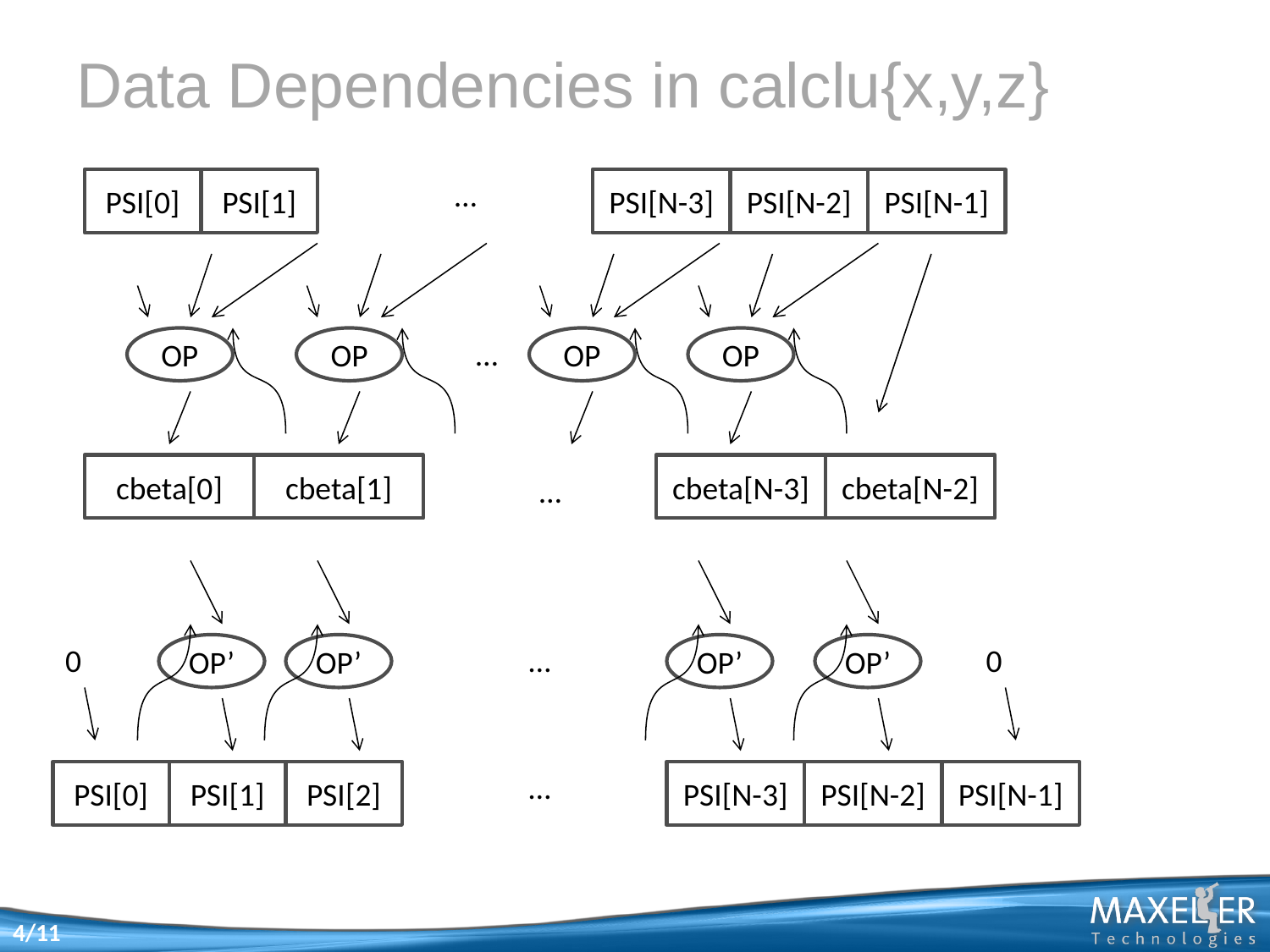

# Data Dependencies in calclu{x,y,z}
PSI[0]
PSI[1]
…
PSI[N-3]
PSI[N-2]
PSI[N-1]
OP
OP
…
OP
OP
cbeta[0]
cbeta[1]
cbeta[N-3]
cbeta[N-2]
…
0
OP’
OP’
…
OP’
OP’
0
PSI[0]
PSI[1]
PSI[2]
…
PSI[N-3]
PSI[N-2]
PSI[N-1]
4/11